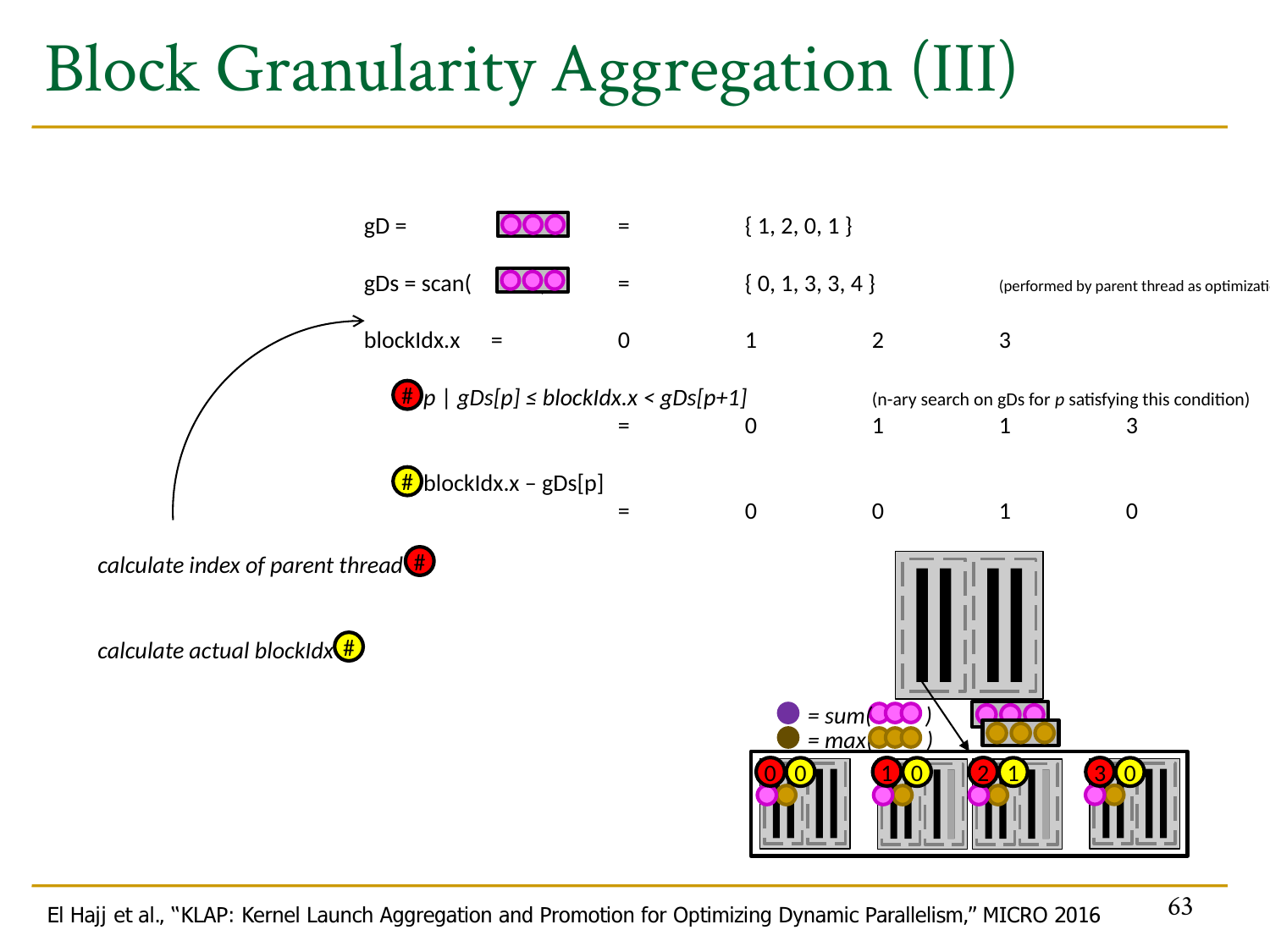

# Block Granularity Aggregation (III)
gD =		=	{ 1, 2, 0, 1 }

gDs = scan(             )	=	{ 0, 1, 3, 3, 4 }    	(performed by parent thread as optimization)

blockIdx.x	=	0	1	2	3

        = p | gDs[p] ≤ blockIdx.x < gDs[p+1] 	(n-ary search on gDs for p satisfying this condition)
		=	0	1	1	3

        = blockIdx.x – gDs[p]
		=	0	0	1	0

#
#

      calculate index of parent thread

      calculate actual blockIdx
#
0
1
2
3

#
0
0
1
0
= sum(          )

= max(          )

63
El Hajj et al., “KLAP: Kernel Launch Aggregation and Promotion for Optimizing Dynamic Parallelism,” MICRO 2016